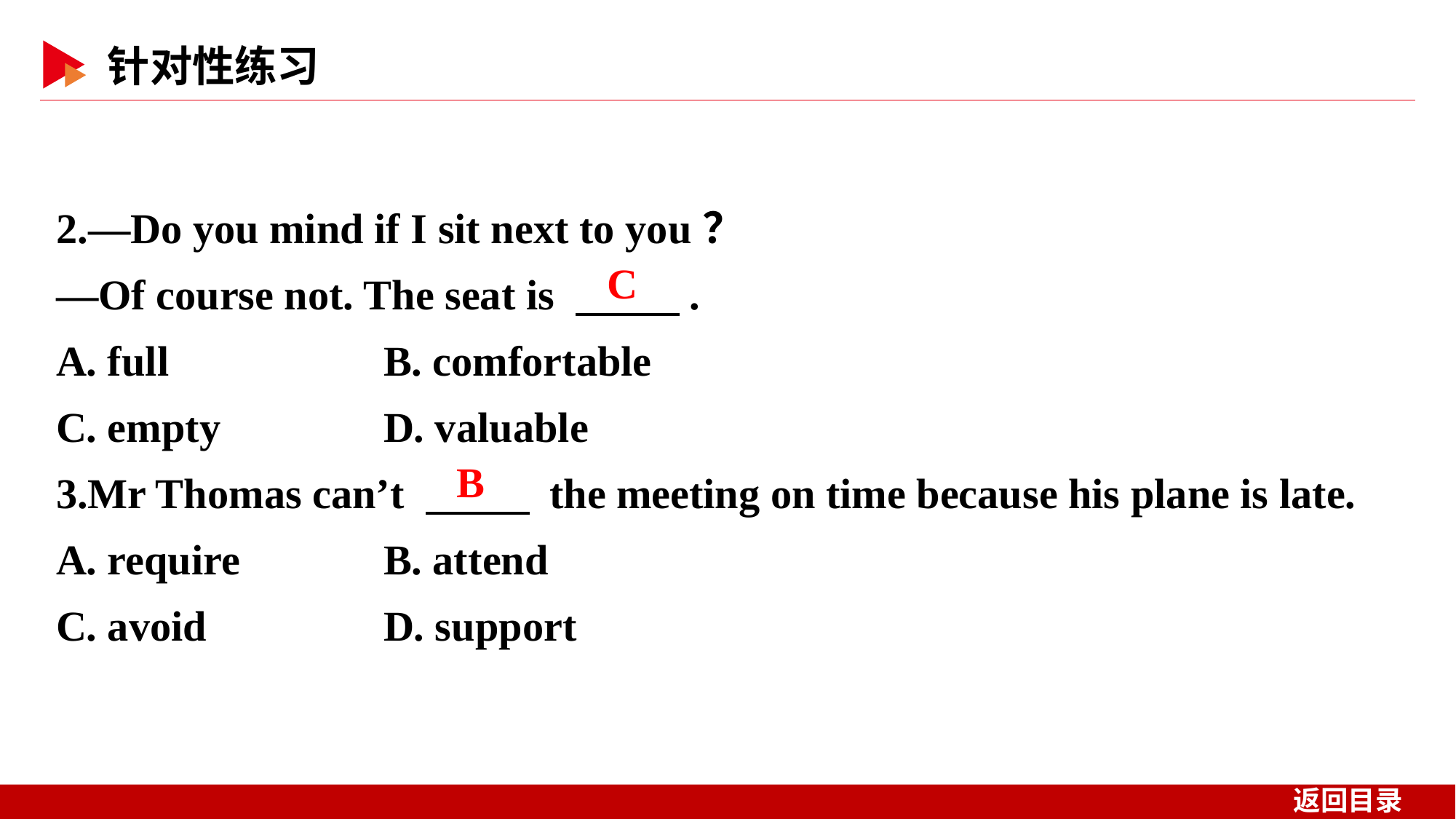

2.—Do you mind if I sit next to you？
—Of course not. The seat is 　  　.
A. full　　         	B. comfortable
C. empty　         	D. valuable
3.Mr Thomas can’t 　  　 the meeting on time because his plane is late.
A. require　         	B. attend
C. avoid　           	D. support
C
B